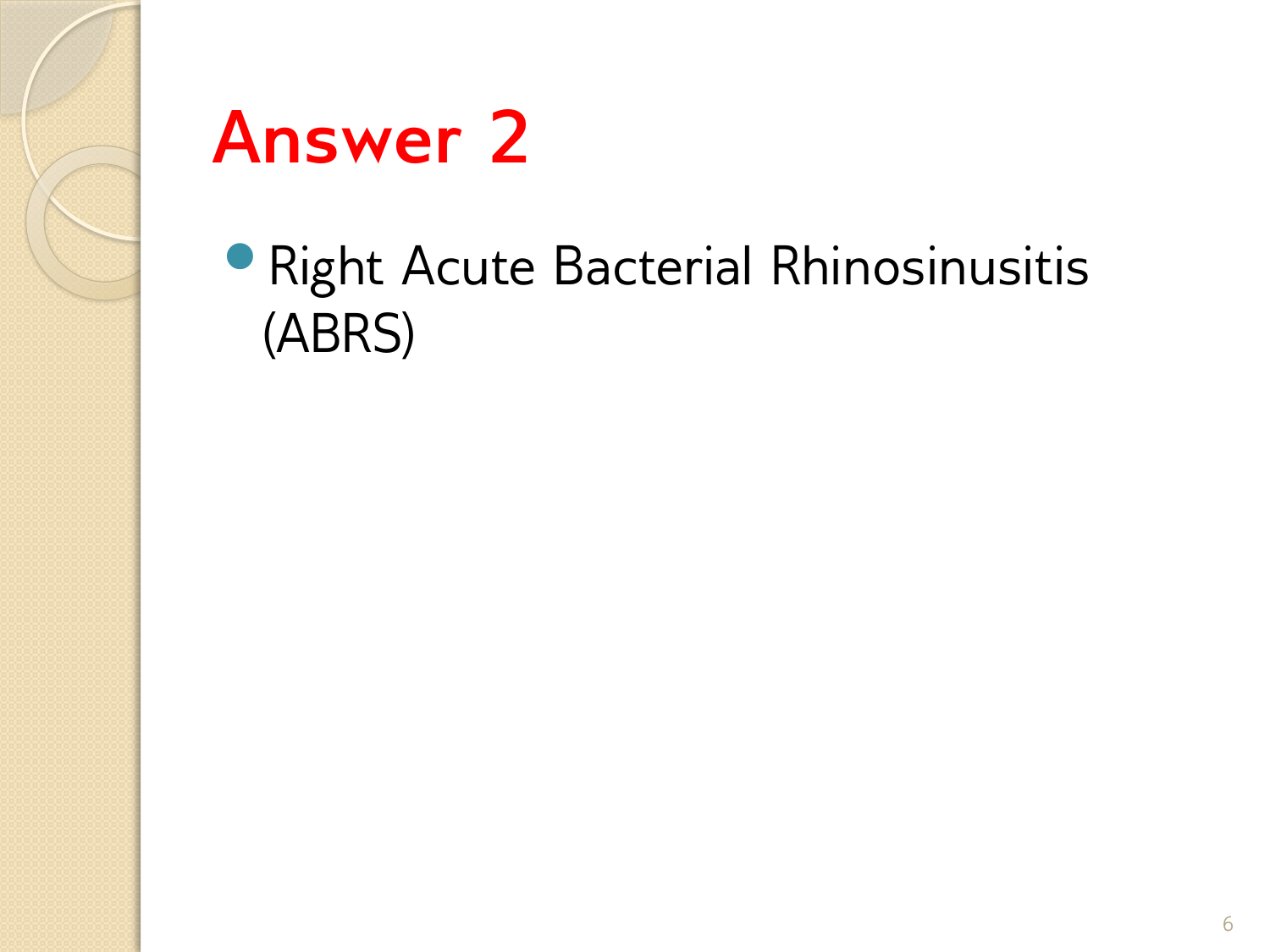

# Answer 2
Right Acute Bacterial Rhinosinusitis (ABRS)

6